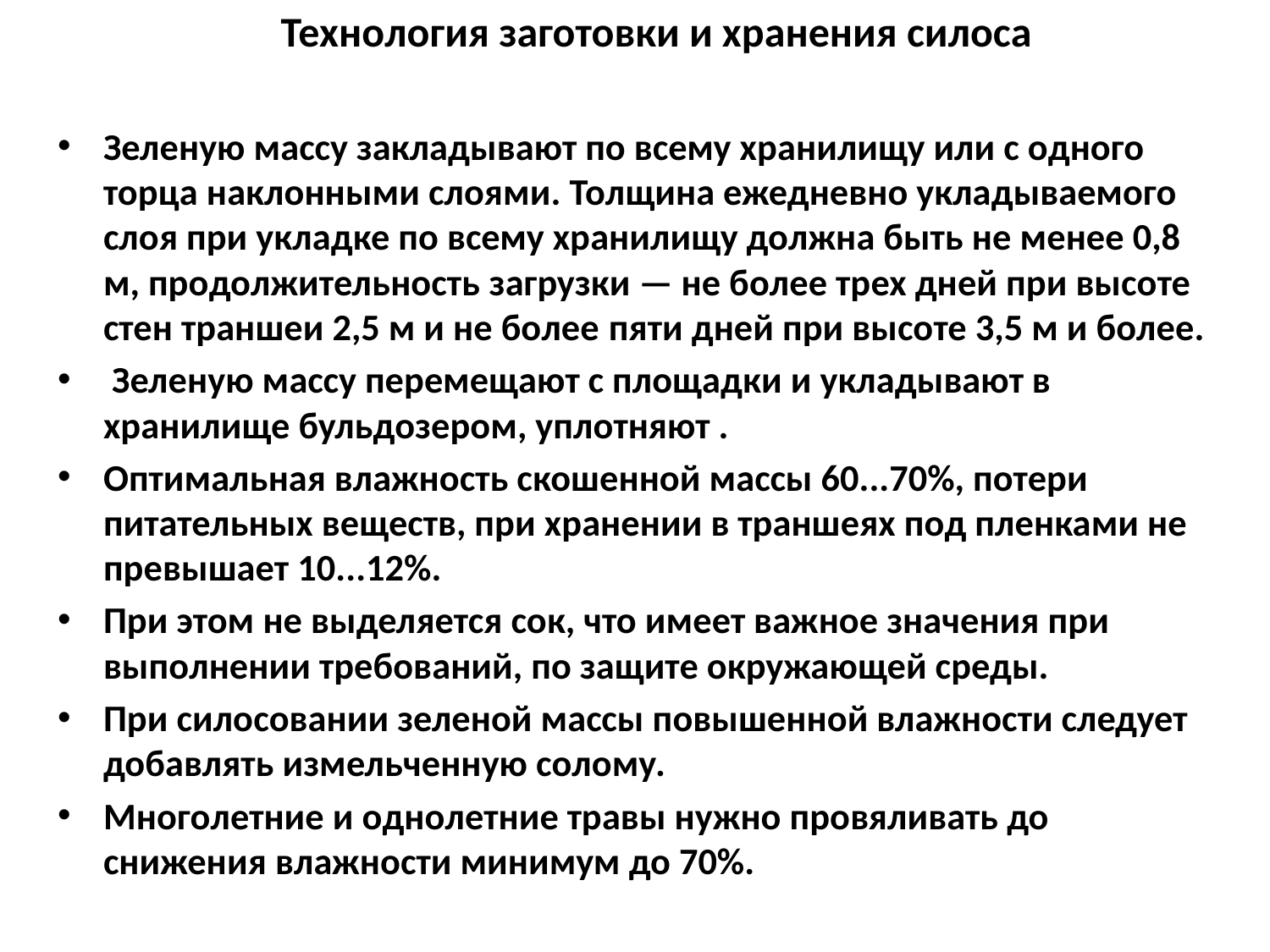

# Технология заготовки и хранения силоса
Зеленую массу закладывают по всему хранилищу или с одного торца наклонными слоями. Толщина ежедневно укладываемого слоя при укладке по всему хранилищу должна быть не менее 0,8 м, продолжительность загрузки — не более трех дней при высоте стен траншеи 2,5 м и не более пяти дней при высоте 3,5 м и более.
 Зеленую массу перемещают с площадки и укладывают в хранилище бульдозером, уплотняют .
Оптимальная влажность скошенной массы 60...70%, потери питательных веществ, при хранении в траншеях под пленками не превышает 10...12%.
При этом не выделяется сок, что имеет важное значения при выполнении требований, по защите окружающей среды.
При силосовании зеленой массы повышенной влажности следует добавлять измельченную солому.
Многолетние и однолетние травы нужно провяливать до снижения влажности минимум до 70%.